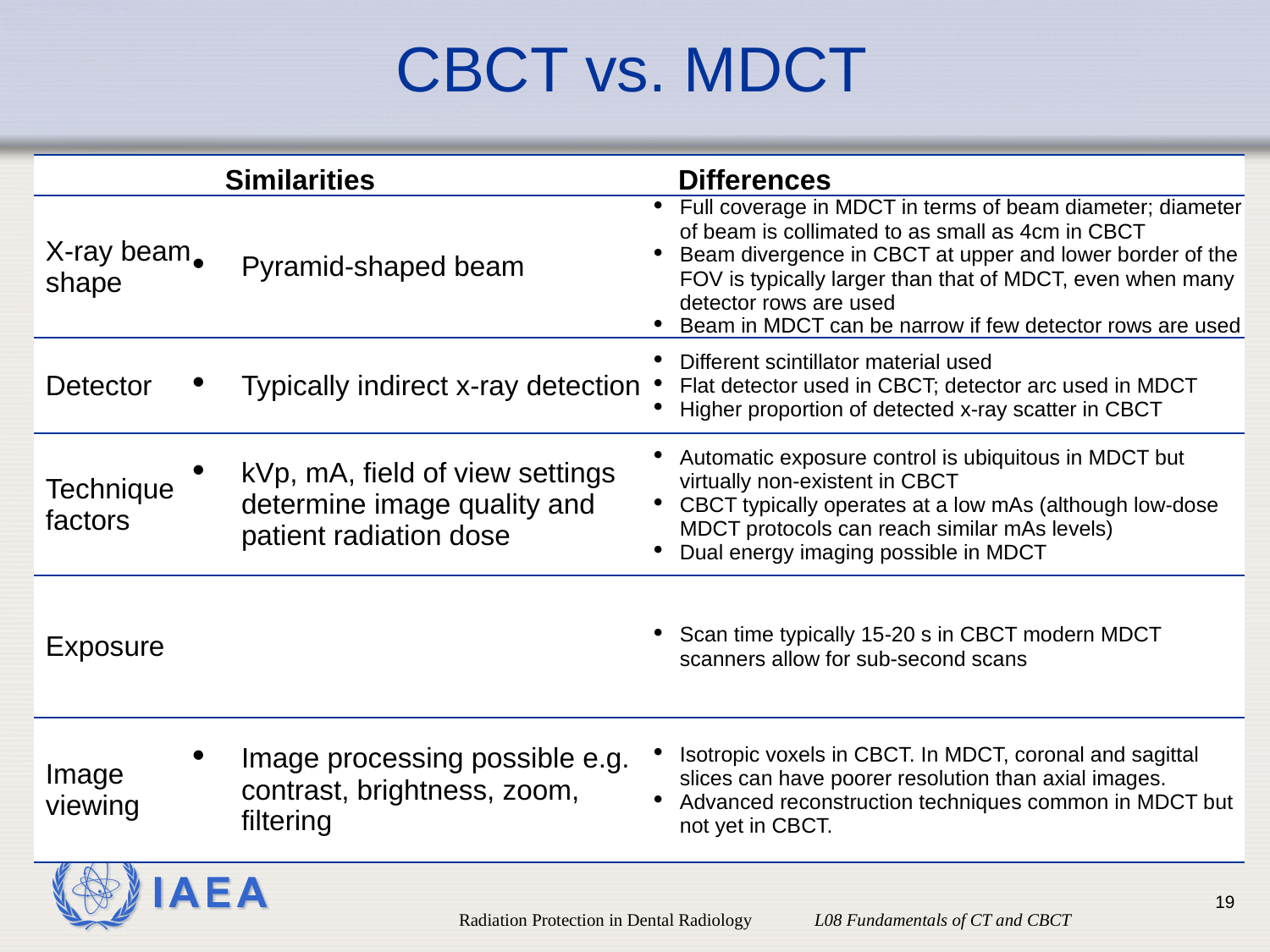

# CBCT vs. MDCT
|  | Similarities | Differences |
| --- | --- | --- |
| X-ray beam shape | Pyramid-shaped beam | Full coverage in MDCT in terms of beam diameter; diameter of beam is collimated to as small as 4cm in CBCT Beam divergence in CBCT at upper and lower border of the FOV is typically larger than that of MDCT, even when many detector rows are used Beam in MDCT can be narrow if few detector rows are used |
| Detector | Typically indirect x-ray detection | Different scintillator material used Flat detector used in CBCT; detector arc used in MDCT Higher proportion of detected x-ray scatter in CBCT |
| Technique factors | kVp, mA, field of view settings determine image quality and patient radiation dose | Automatic exposure control is ubiquitous in MDCT but virtually non-existent in CBCT CBCT typically operates at a low mAs (although low-dose MDCT protocols can reach similar mAs levels) Dual energy imaging possible in MDCT |
| Exposure |  | Scan time typically 15-20 s in CBCT modern MDCT scanners allow for sub-second scans |
| Image viewing | Image processing possible e.g. contrast, brightness, zoom, filtering | Isotropic voxels in CBCT. In MDCT, coronal and sagittal slices can have poorer resolution than axial images. Advanced reconstruction techniques common in MDCT but not yet in CBCT. |

19
Radiation Protection in Dental Radiology              L08 Fundamentals of CT and CBCT